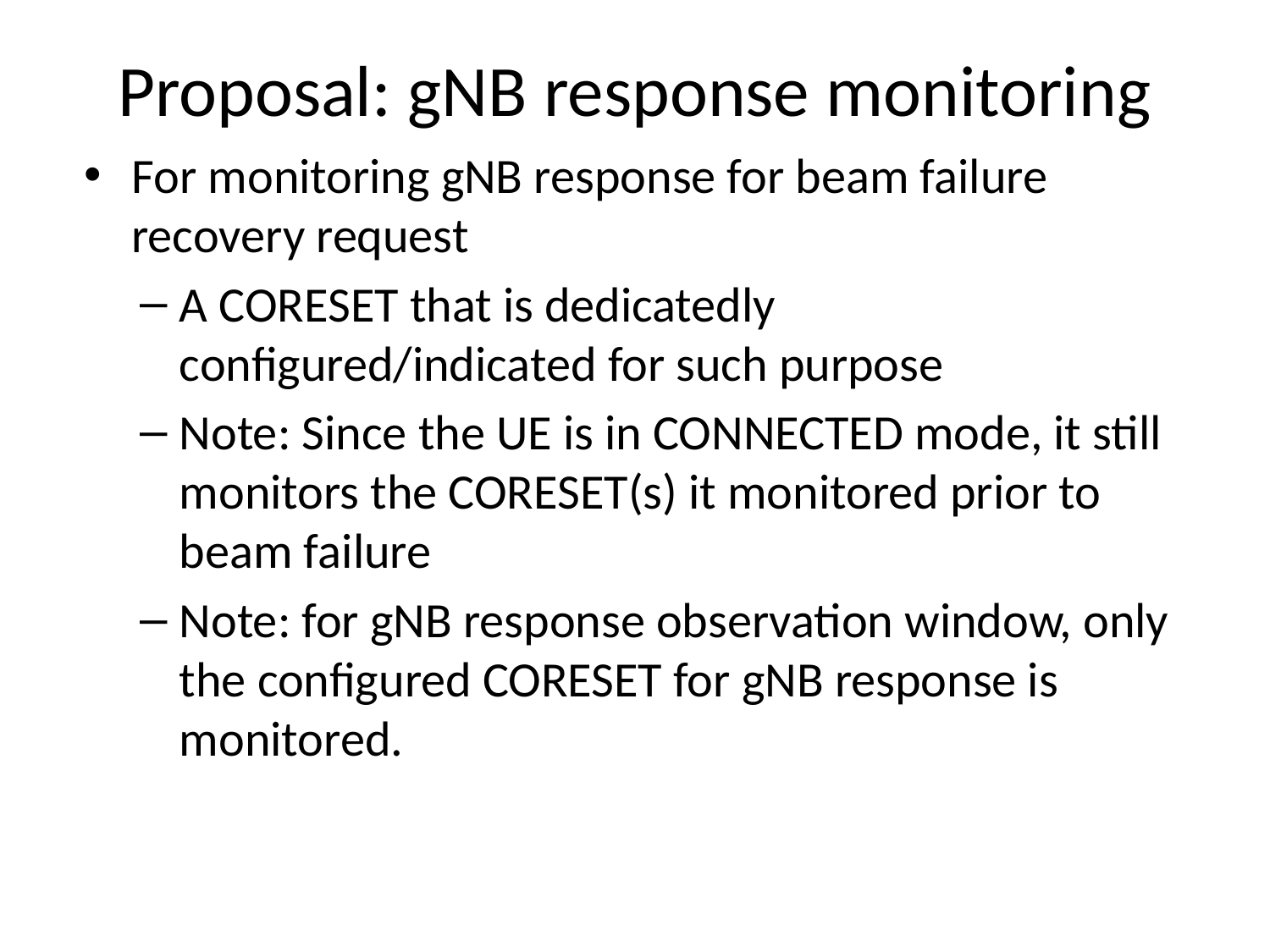

# Proposal: gNB response monitoring
For monitoring gNB response for beam failure recovery request
A CORESET that is dedicatedly configured/indicated for such purpose
Note: Since the UE is in CONNECTED mode, it still monitors the CORESET(s) it monitored prior to beam failure
Note: for gNB response observation window, only the configured CORESET for gNB response is monitored.